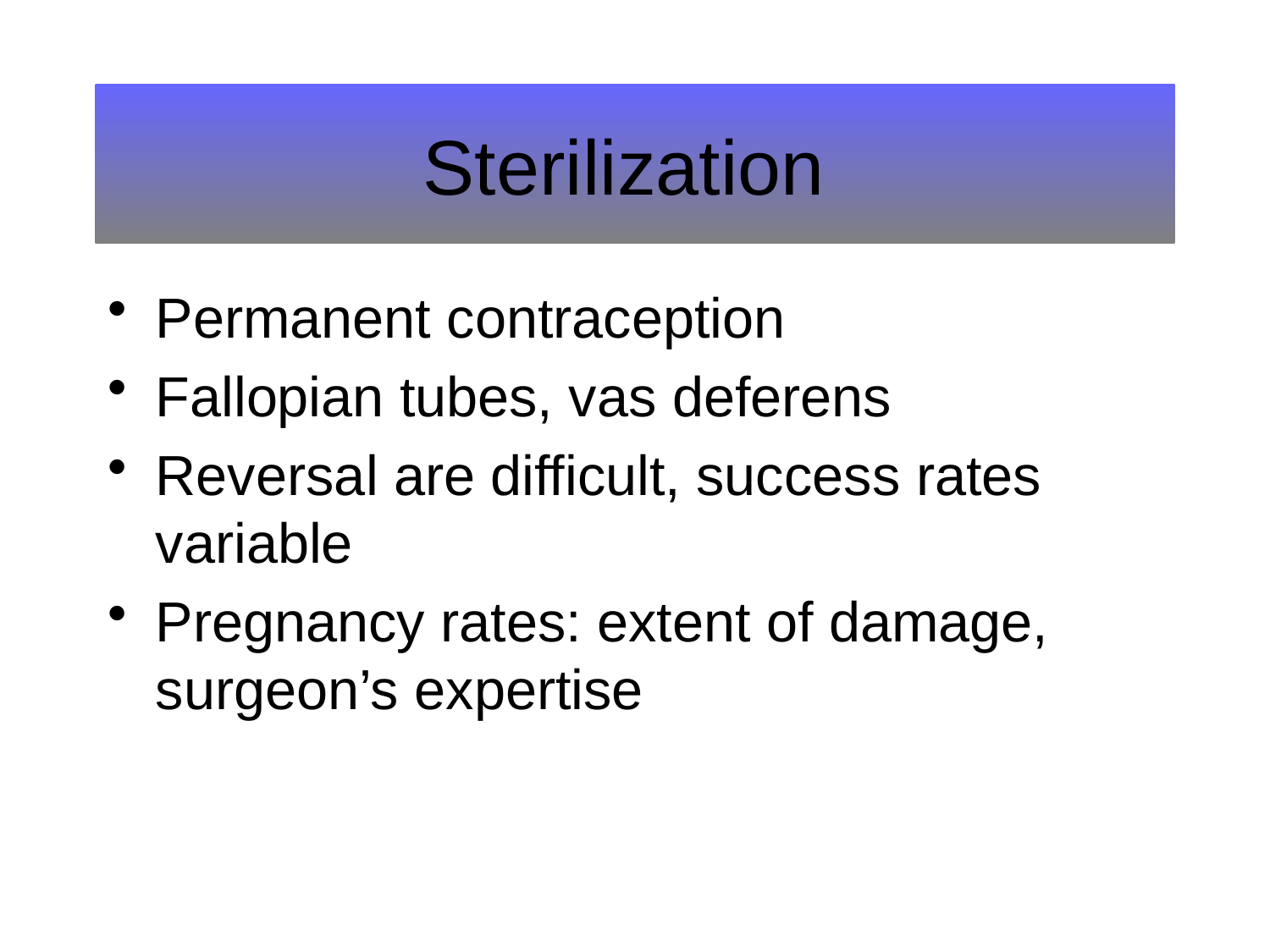

# Sterilization
Permanent contraception
Fallopian tubes, vas deferens
Reversal are difficult, success rates variable
Pregnancy rates: extent of damage, surgeon’s expertise